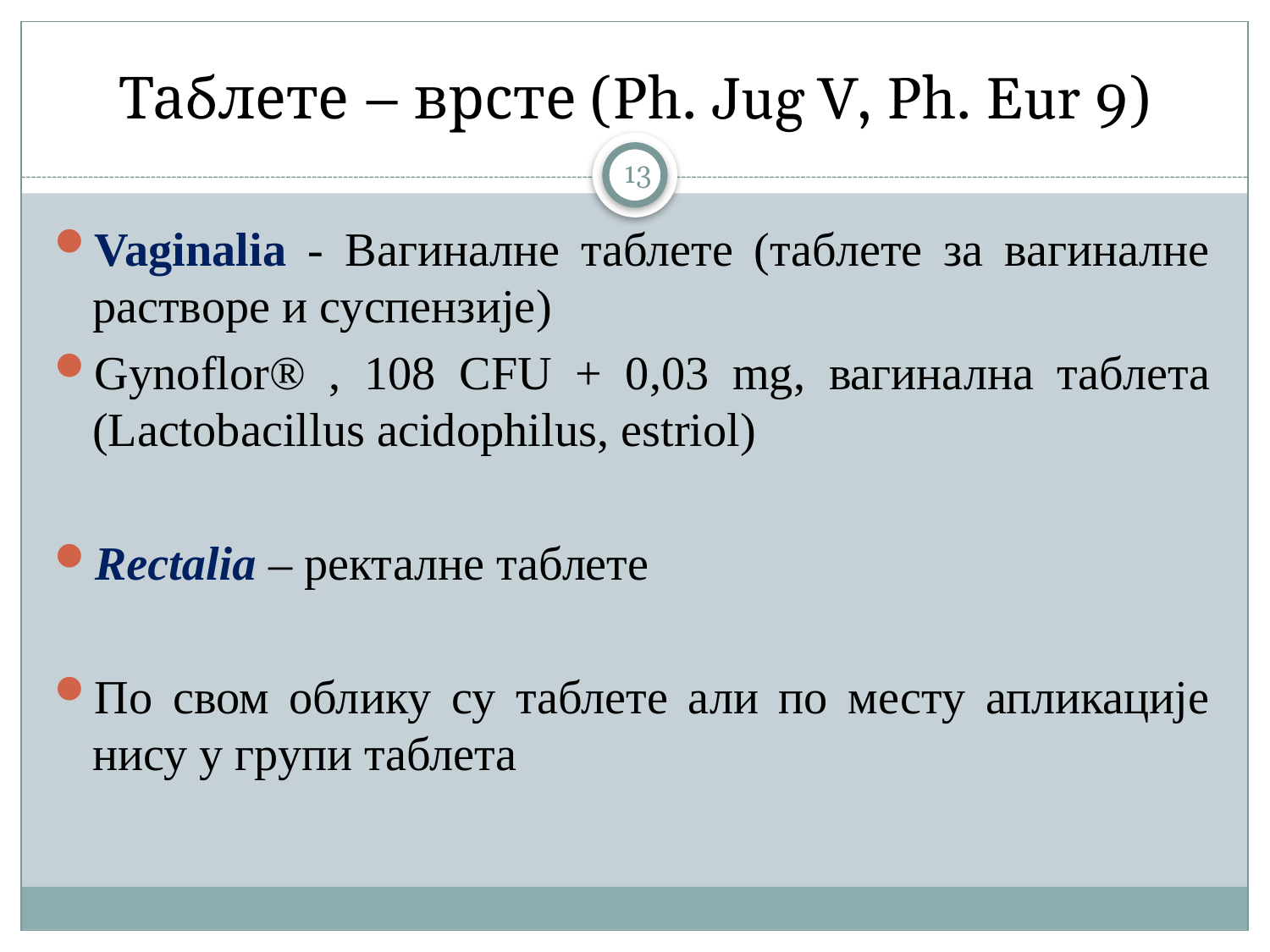

# Таблете – врсте (Ph. Jug V, Ph. Eur 9)
13
Vaginalia - Вагиналне таблете (таблете за вагиналне растворе и суспензије)
Gynoflor® , 108 CFU + 0,03 mg, вагинална таблета (Lactobacillus acidophilus, estriol)

Rectalia – ректалне таблете

По свом облику су таблете али по месту апликације нису у групи таблета